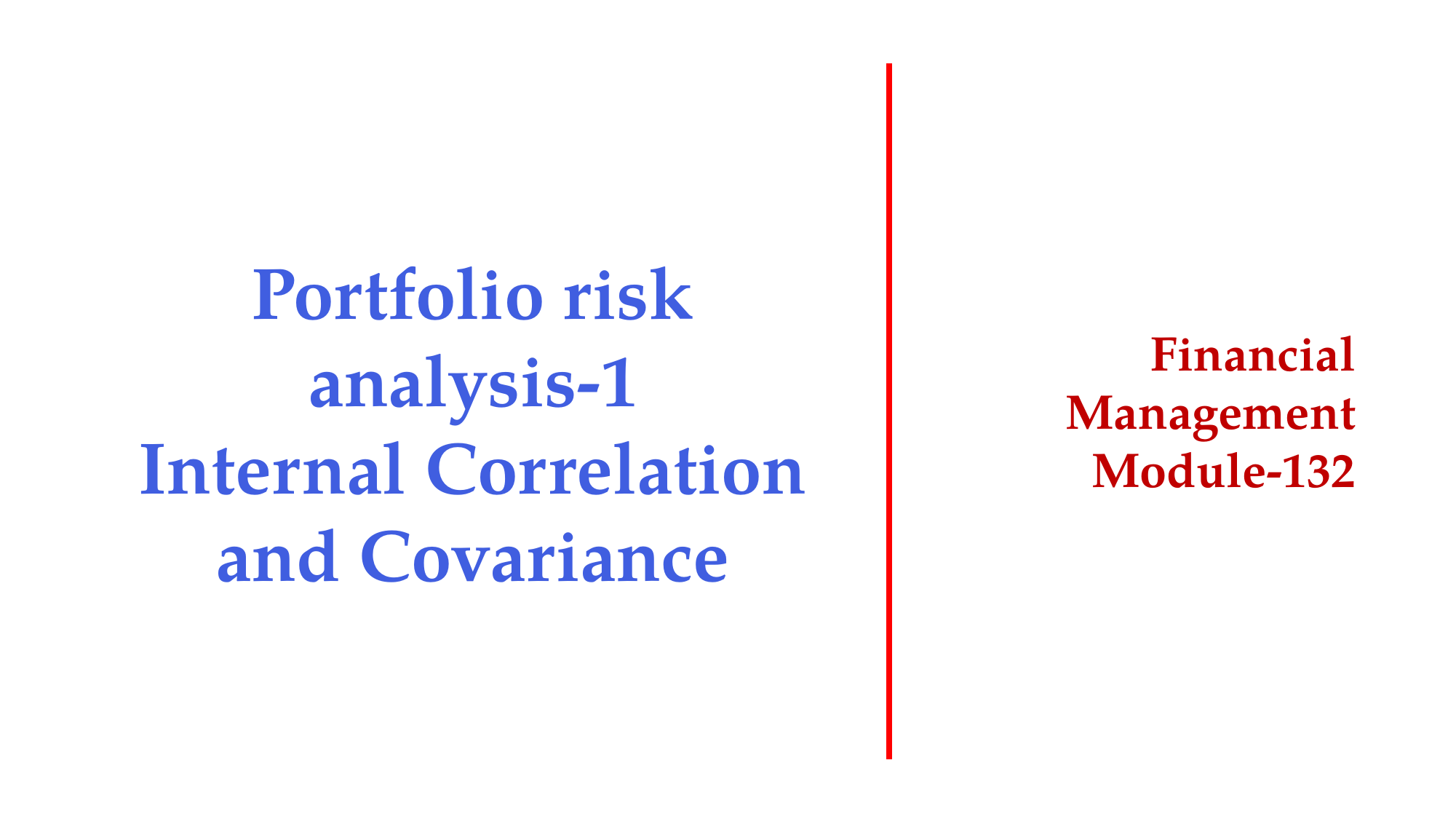

Portfolio risk analysis-1
Internal Correlation and Covariance
Financial Management
Module-132